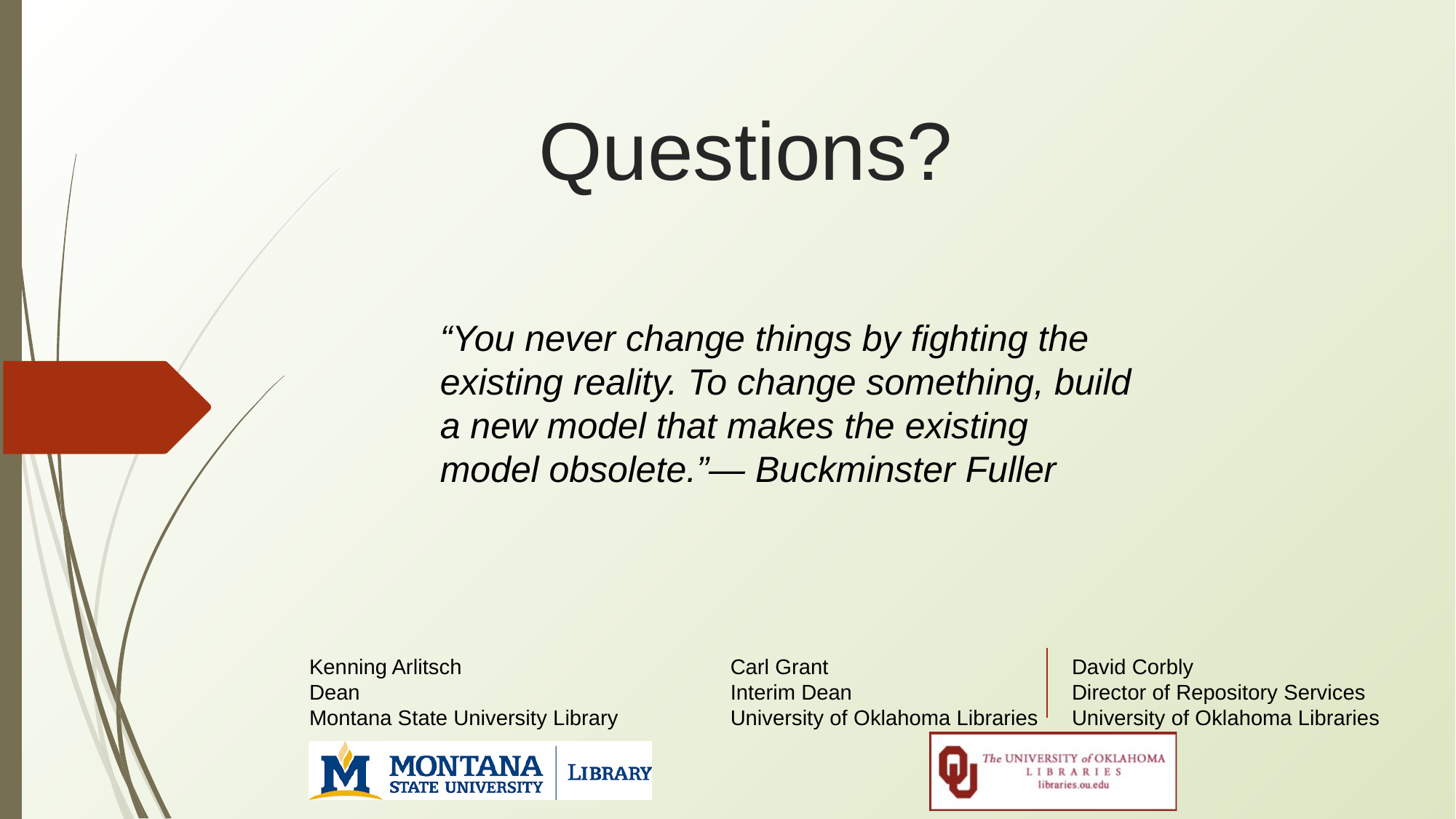

Questions?
“You never change things by fighting the existing reality. To change something, build a new model that makes the existing model obsolete.”— Buckminster Fuller
Kenning Arlitsch
Dean
Montana State University Library
Carl Grant
Interim Dean
University of Oklahoma Libraries
David Corbly
Director of Repository Services
University of Oklahoma Libraries